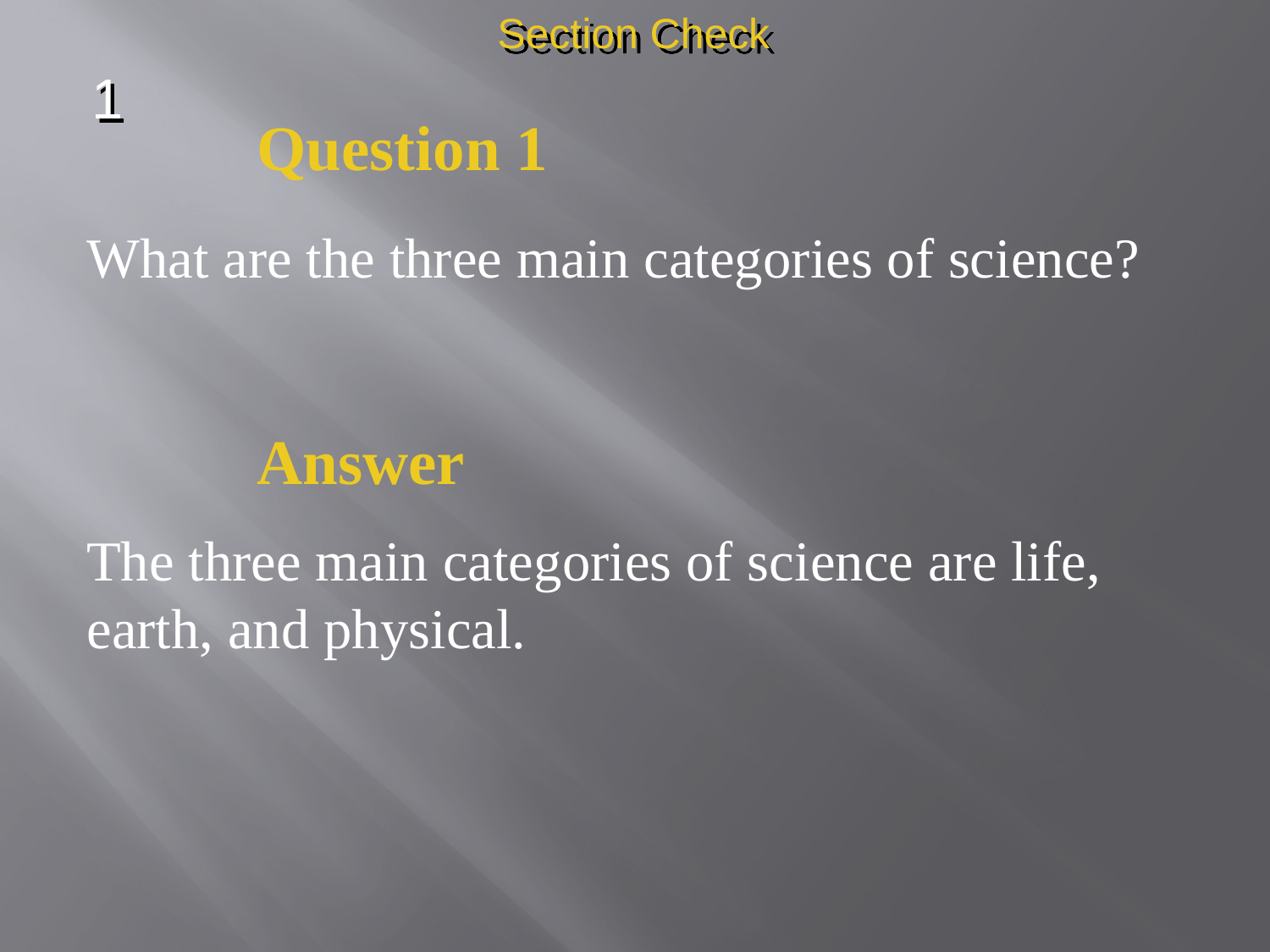

Section Check
1
Question 1
What are the three main categories of science?
Answer
The three main categories of science are life, earth, and physical.